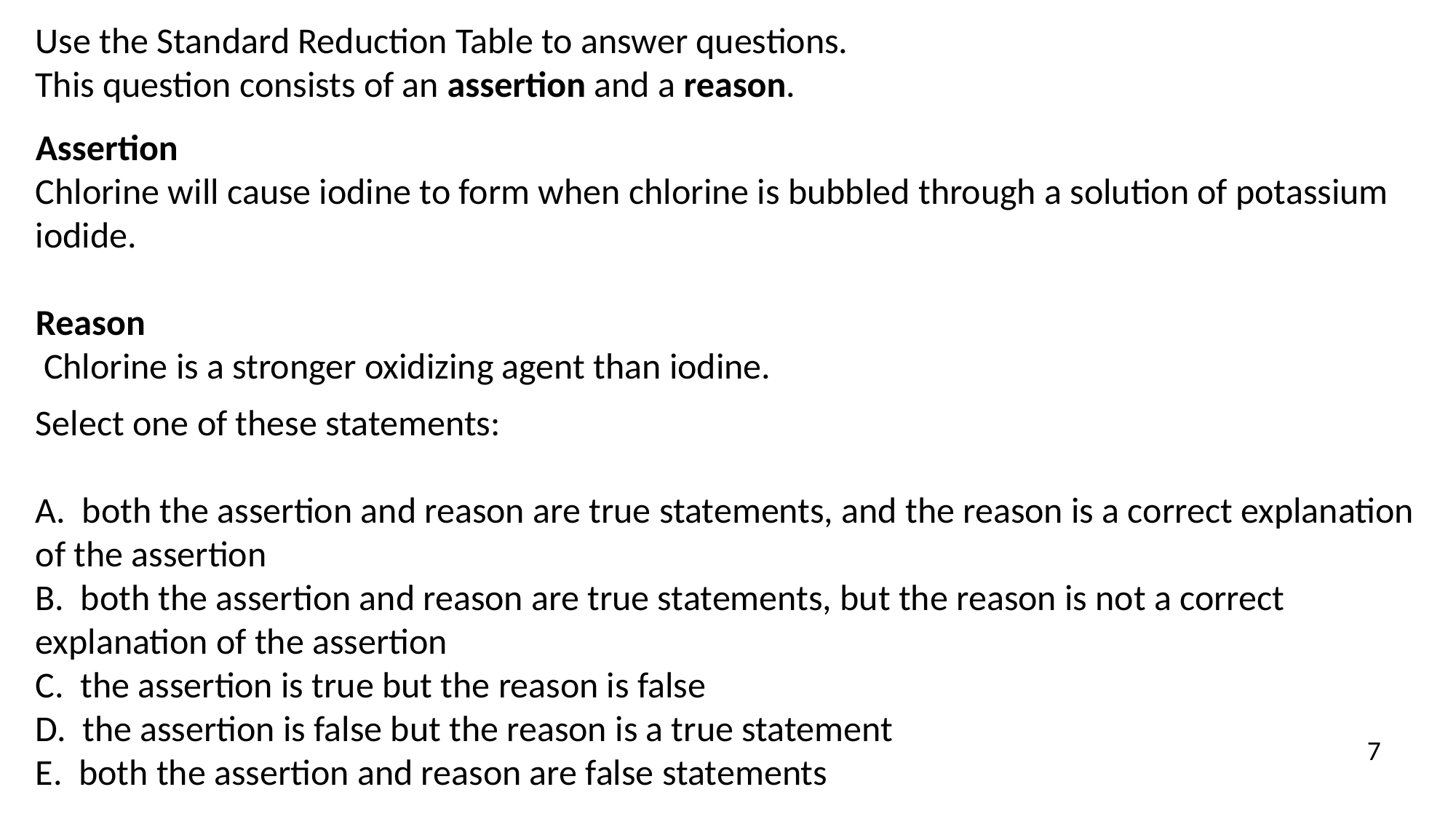

Use the Standard Reduction Table to answer questions.
This question consists of an assertion and a reason.
Assertion
Chlorine will cause iodine to form when chlorine is bubbled through a solution of potassium iodide.

Reason
 Chlorine is a stronger oxidizing agent than iodine.
Select one of these statements:

A.  both the assertion and reason are true statements, and the reason is a correct explanation of the assertion
B.  both the assertion and reason are true statements, but the reason is not a correct explanation of the assertion
C.  the assertion is true but the reason is false
D.  the assertion is false but the reason is a true statement
E.  both the assertion and reason are false statements
7